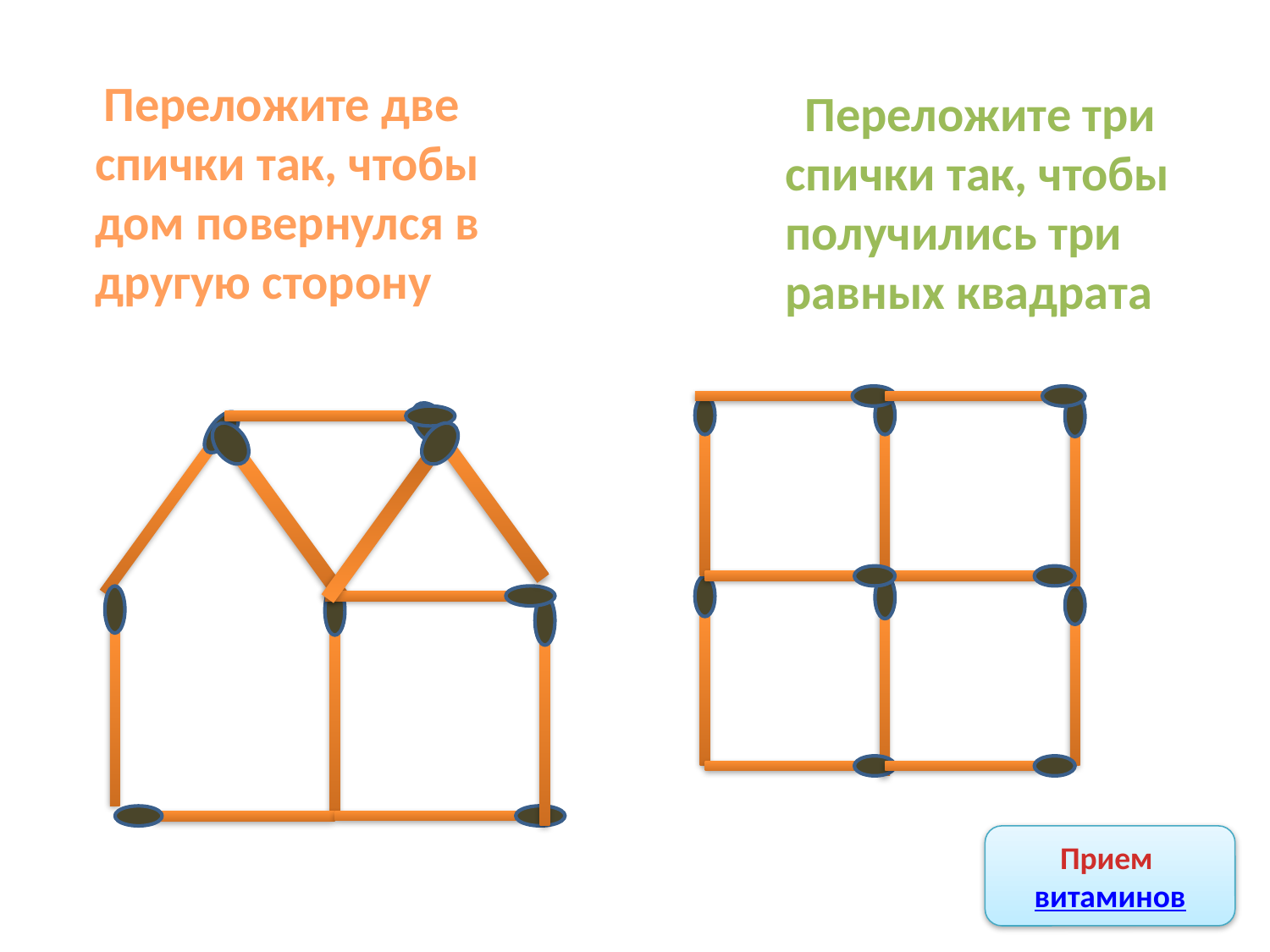

#
     Переложите две спички так, чтобы дом повернулся в другую сторону
      Переложите три спички так, чтобы получились три равных квадрата

Прием витаминов